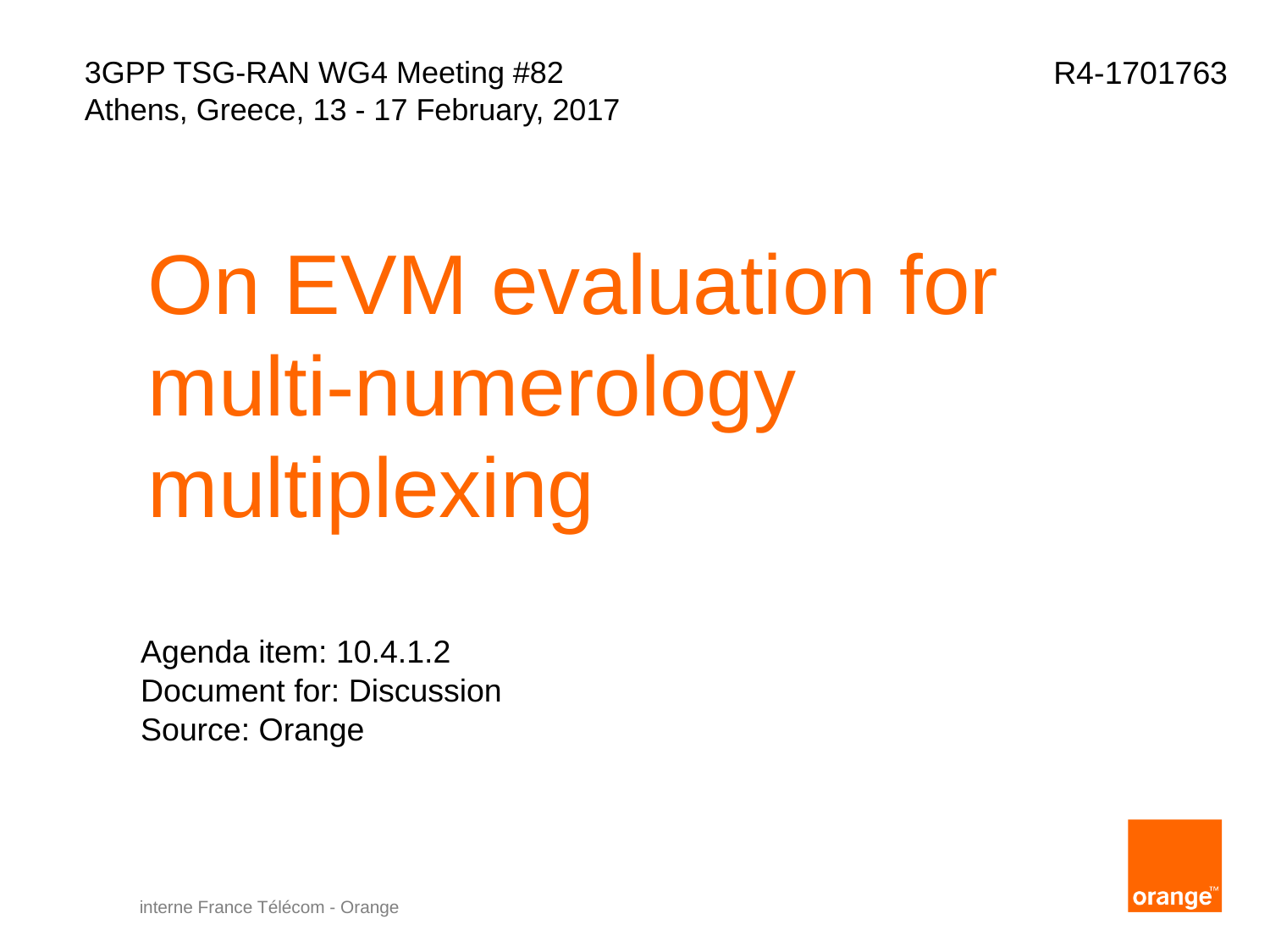

3GPP TSG-RAN WG4 Meeting #82
Athens, Greece, 13 - 17 February, 2017

R4-1701763
# On EVM evaluation for multi-numerology multiplexing
Agenda item: 10.4.1.2
Document for: Discussion
Source: Orange